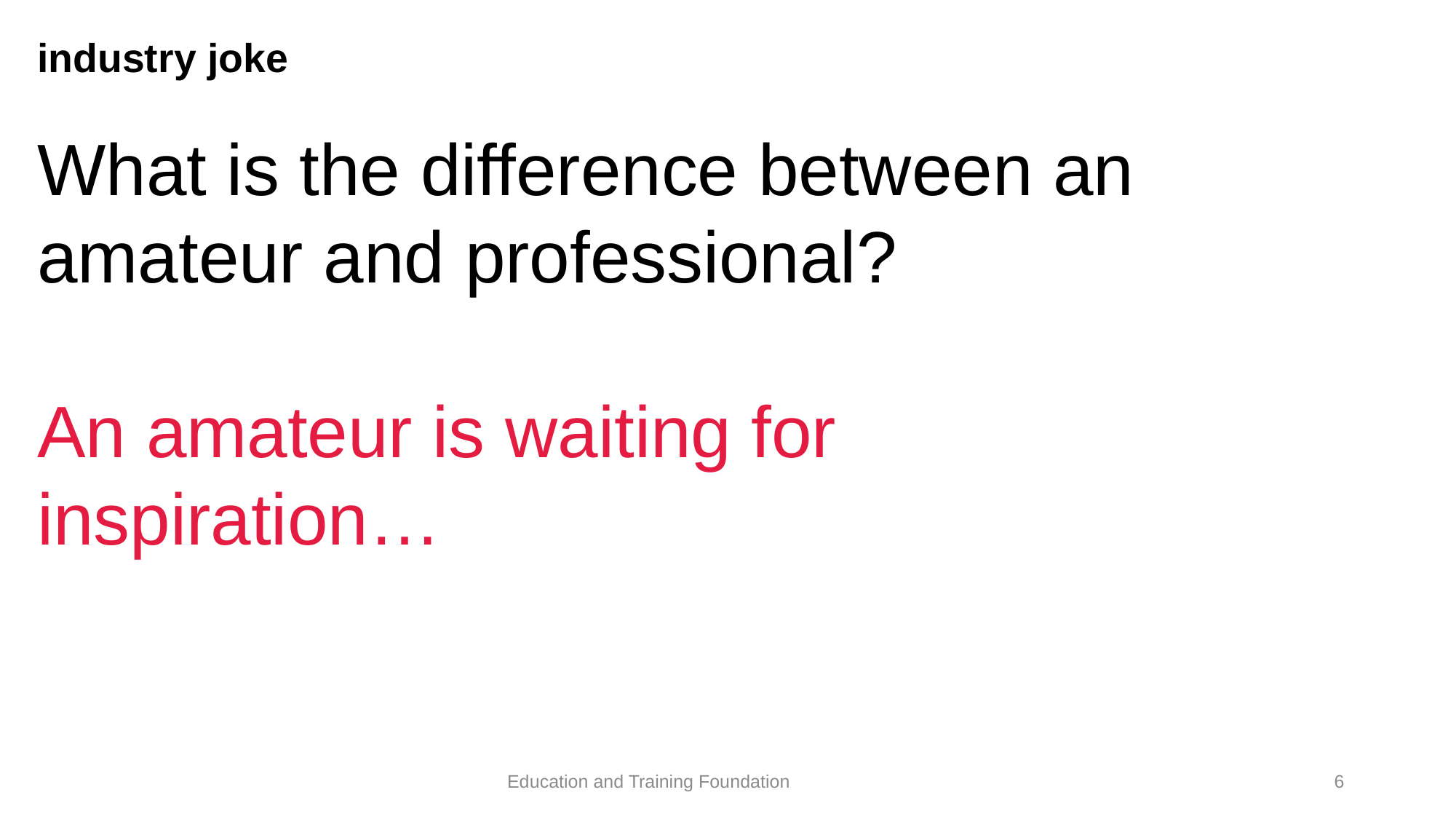

# industry joke
What is the difference between an amateur and professional?

An amateur is waiting for inspiration…

6
Education and Training Foundation